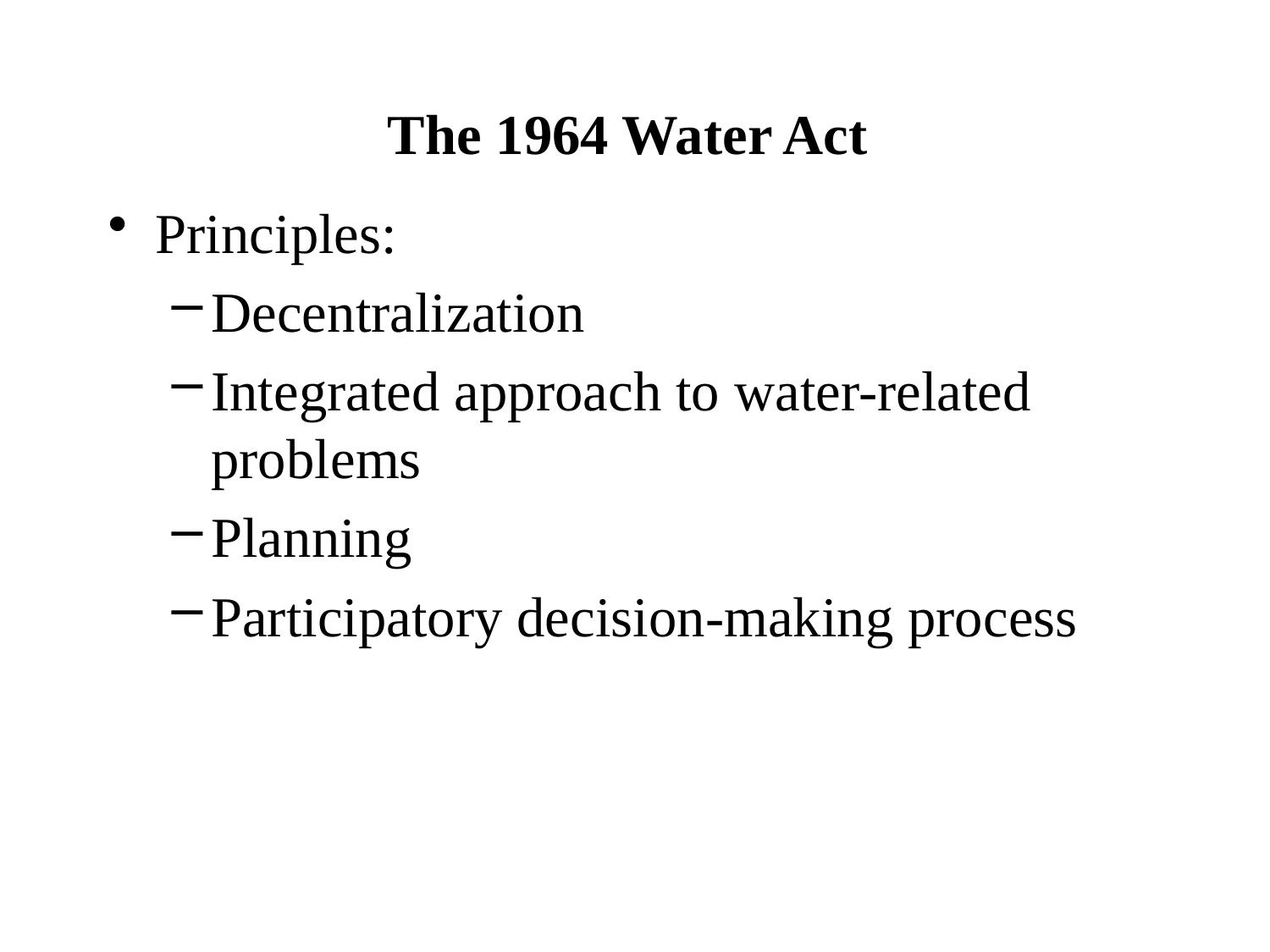

# The 1964 Water Act
Principles:
Decentralization
Integrated approach to water-related problems
Planning
Participatory decision-making process